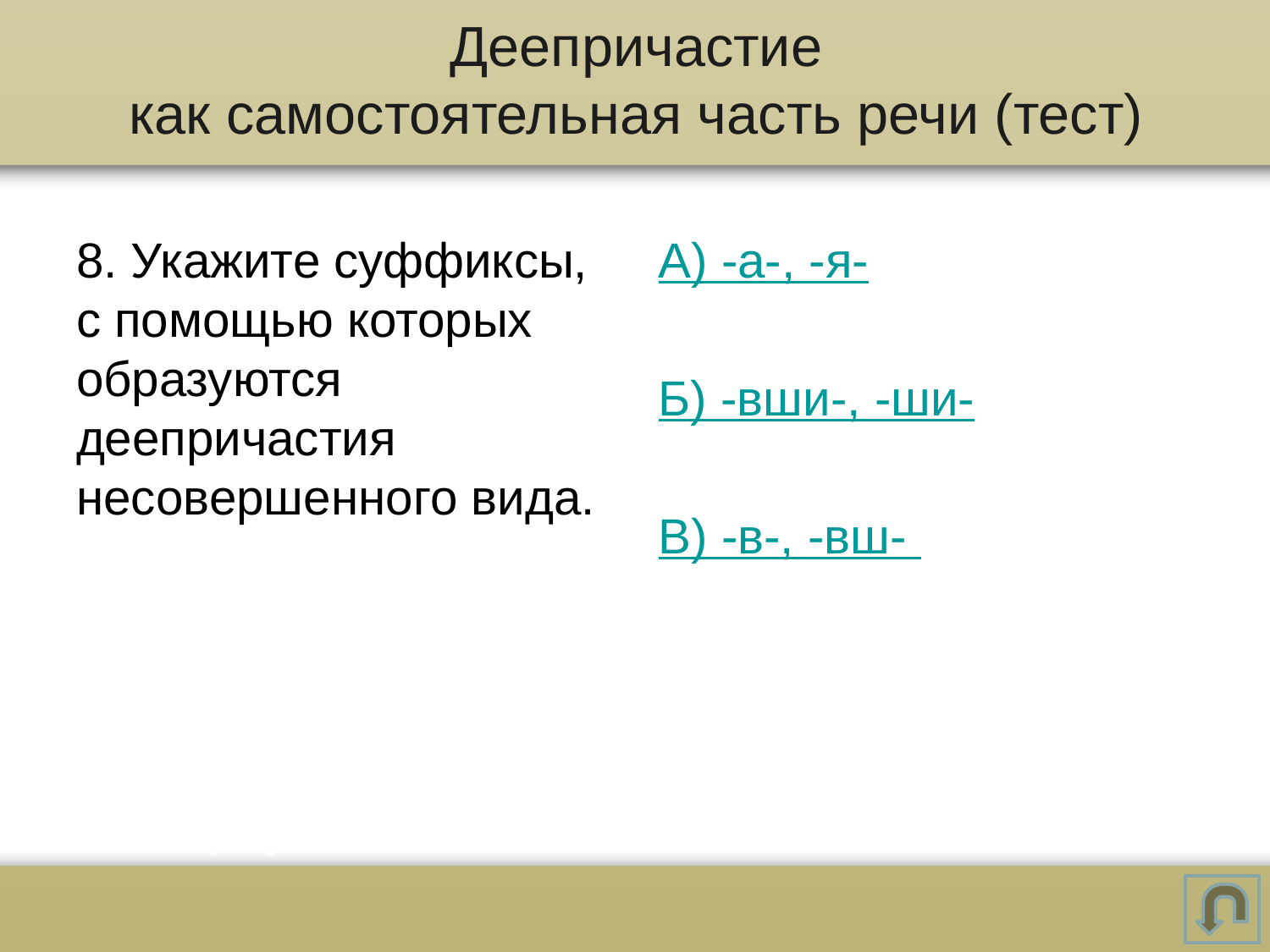

# Деепричастие как самостоятельная часть речи (тест)
8. Укажите суффиксы, с помощью которых образуются деепричастия несовершенного вида.
А) -а-, -я-

Б) -вши-, -ши-

В) -в-, -вш-